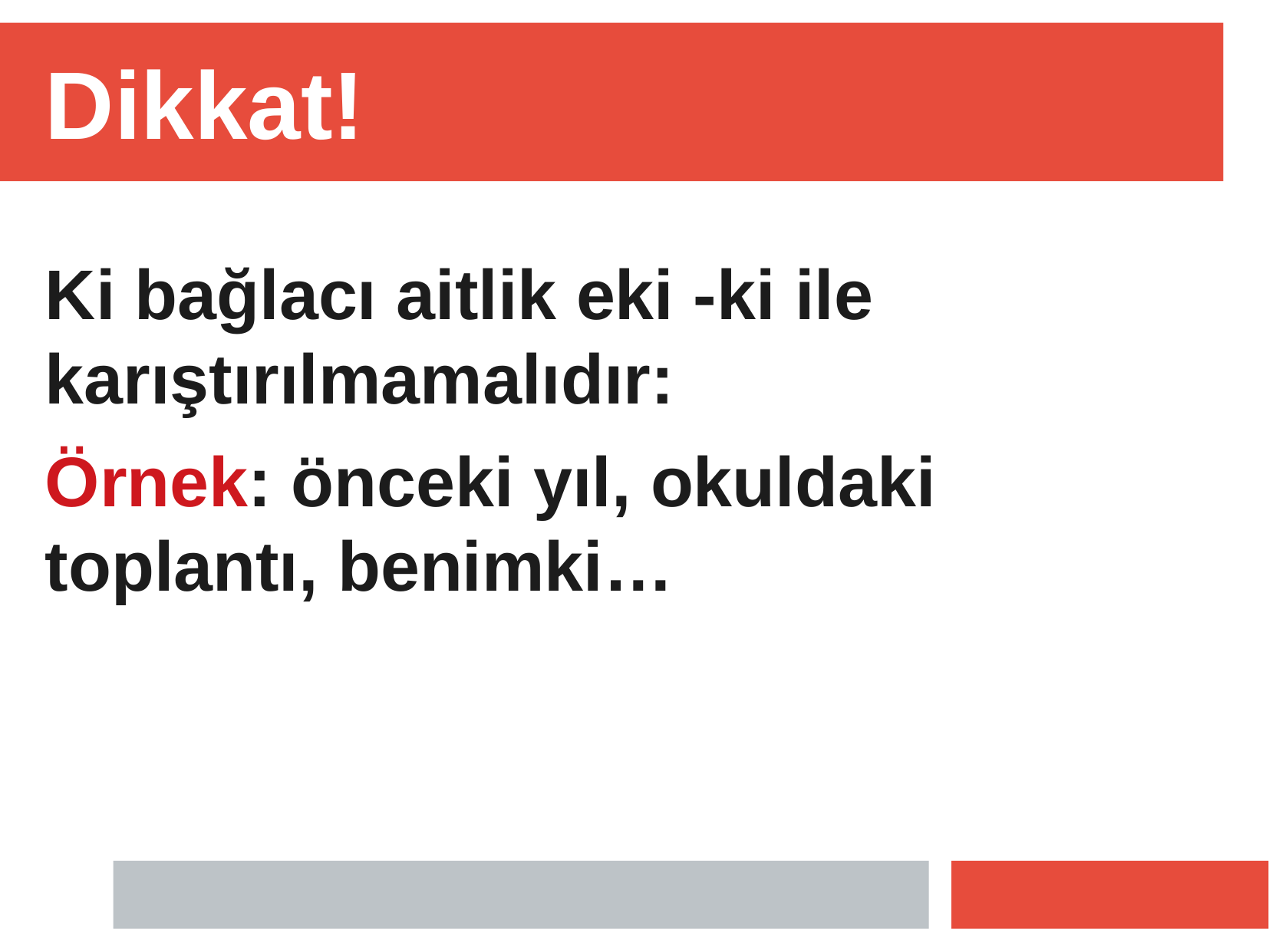

Dikkat!
Ki bağlacı aitlik eki -ki ile karıştırılmamalıdır:
Örnek: önceki yıl, okuldaki toplantı, benimki…